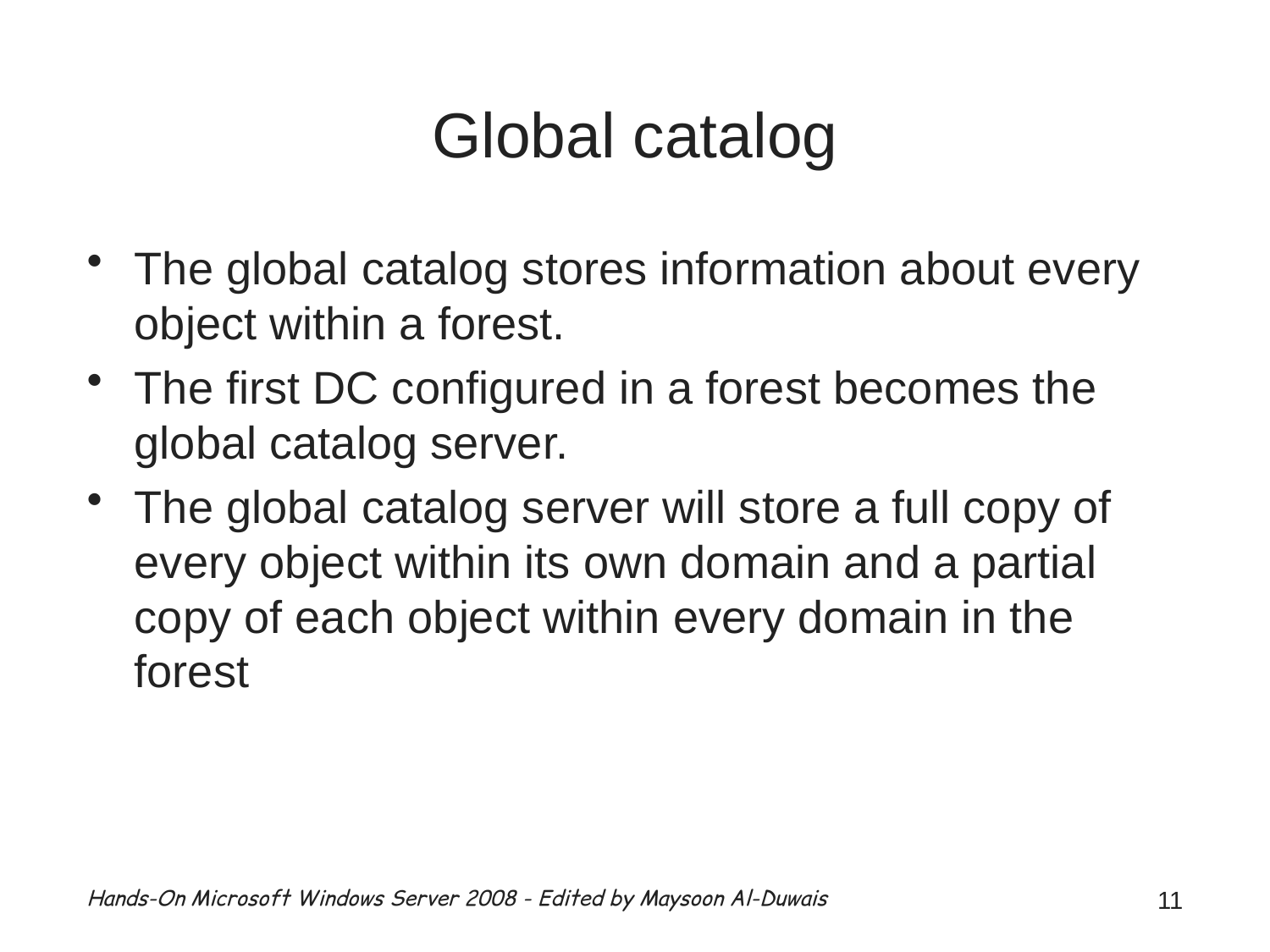

# Global catalog
The global catalog stores information about every object within a forest.
The first DC configured in a forest becomes the global catalog server.
The global catalog server will store a full copy of every object within its own domain and a partial copy of each object within every domain in the forest
Hands-On Microsoft Windows Server 2008 - Edited by Maysoon Al-Duwais
11